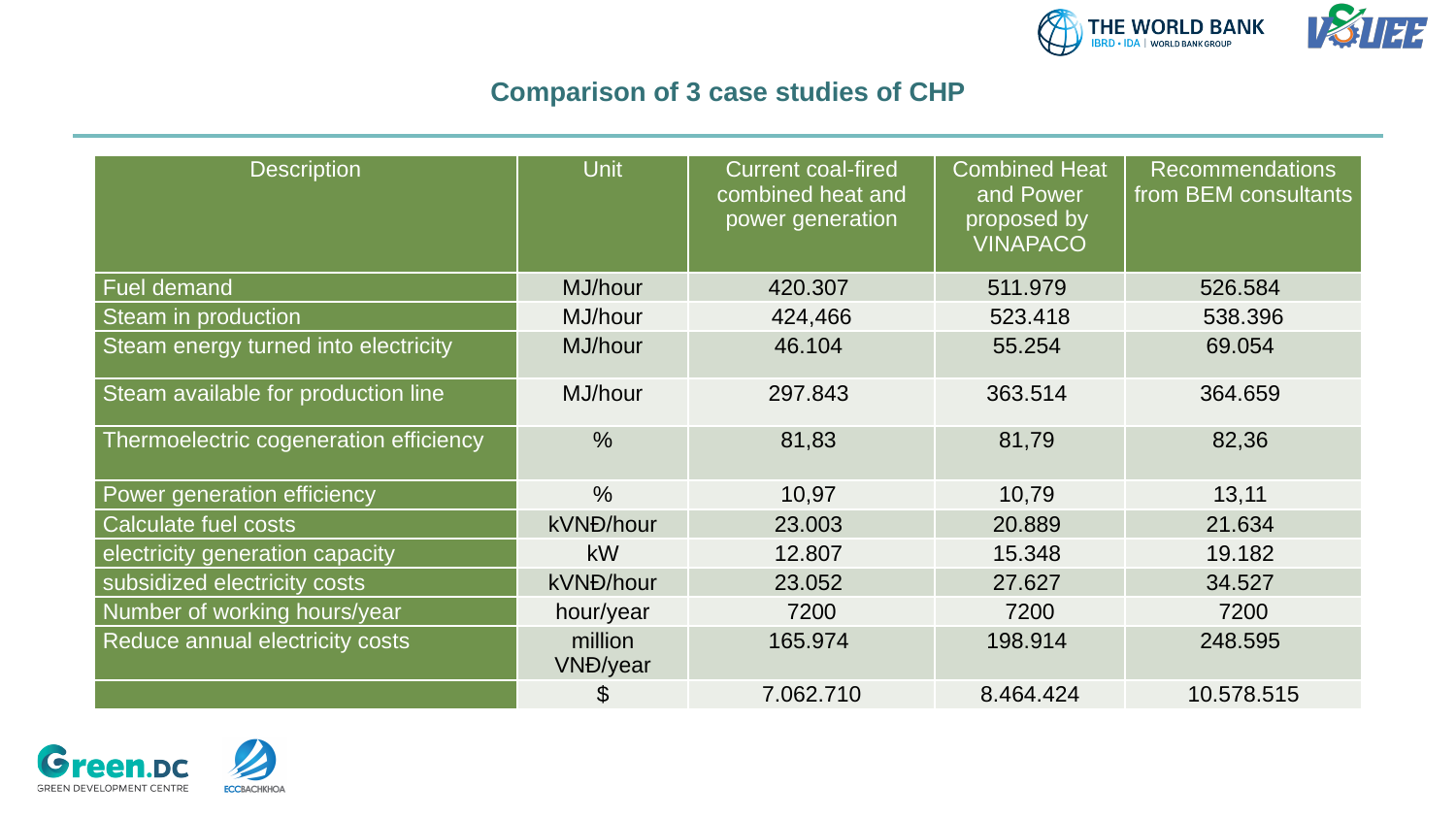

# Comparison of 3 case studies of CHP
| Description | Unit | Current coal-fired combined heat and power generation | Combined Heat and Power proposed by VINAPACO | Recommendations from BEM consultants |
| --- | --- | --- | --- | --- |
| Fuel demand | MJ/hour | 420.307 | 511.979 | 526.584 |
| Steam in production | MJ/hour | 424,466 | 523.418 | 538.396 |
| Steam energy turned into electricity | MJ/hour | 46.104 | 55.254 | 69.054 |
| Steam available for production line | MJ/hour | 297.843 | 363.514 | 364.659 |
| Thermoelectric cogeneration efficiency | % | 81,83 | 81,79 | 82,36 |
| Power generation efficiency | % | 10,97 | 10,79 | 13,11 |
| Calculate fuel costs | kVNĐ/hour | 23.003 | 20.889 | 21.634 |
| electricity generation capacity | kW | 12.807 | 15.348 | 19.182 |
| subsidized electricity costs | kVNĐ/hour | 23.052 | 27.627 | 34.527 |
| Number of working hours/year | hour/year | 7200 | 7200 | 7200 |
| Reduce annual electricity costs | million VNĐ/year | 165.974 | 198.914 | 248.595 |
|  | $ | 7.062.710 | 8.464.424 | 10.578.515 |